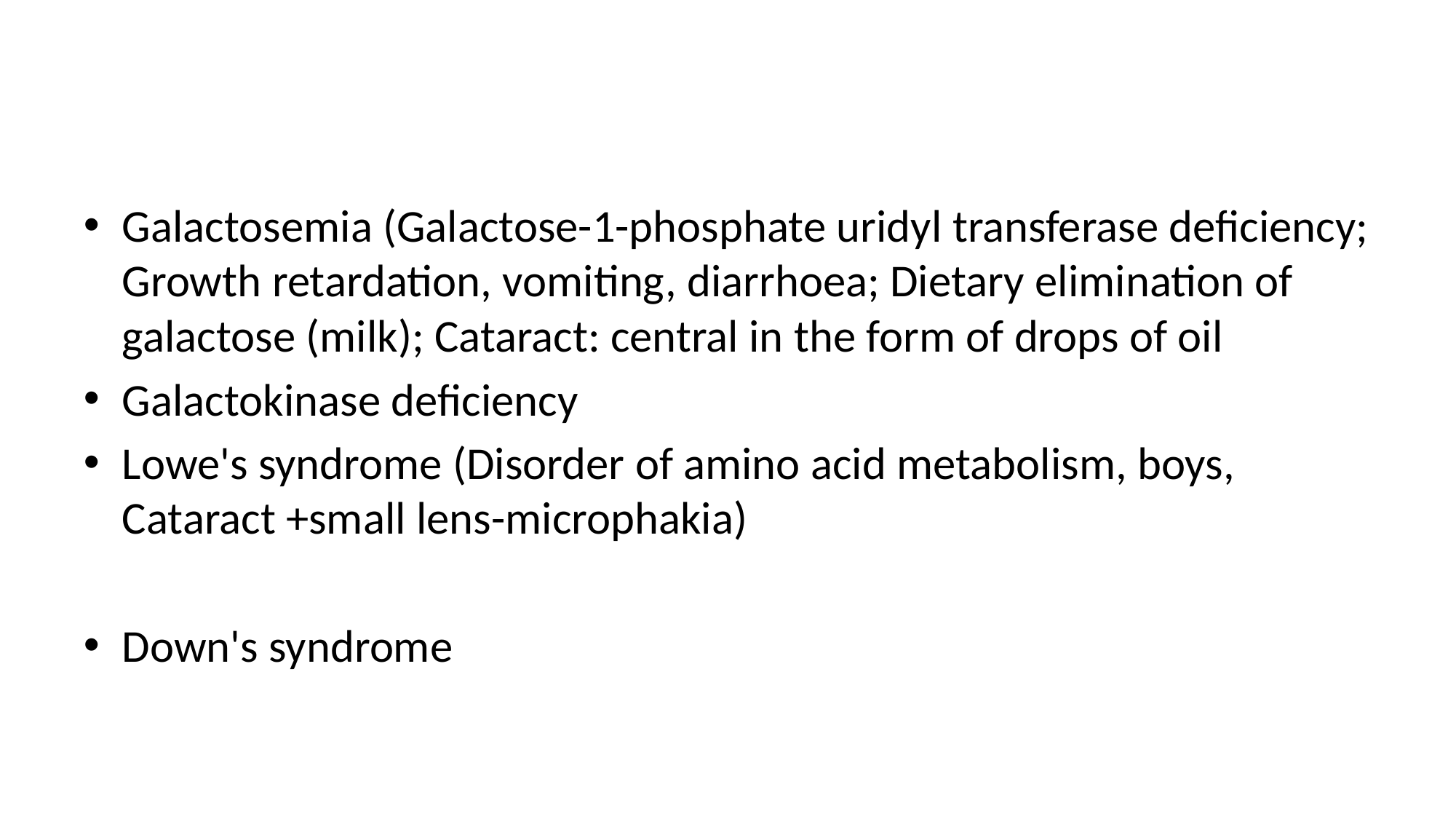

#
Galactosemia (Galactose-1-phosphate uridyl transferase deficiency; Growth retardation, vomiting, diarrhoea; Dietary elimination of galactose (milk); Cataract: central in the form of drops of oil
Galactokinase deficiency
Lowe's syndrome (Disorder of amino acid metabolism, boys, Cataract +small lens-microphakia)

Down's syndrome